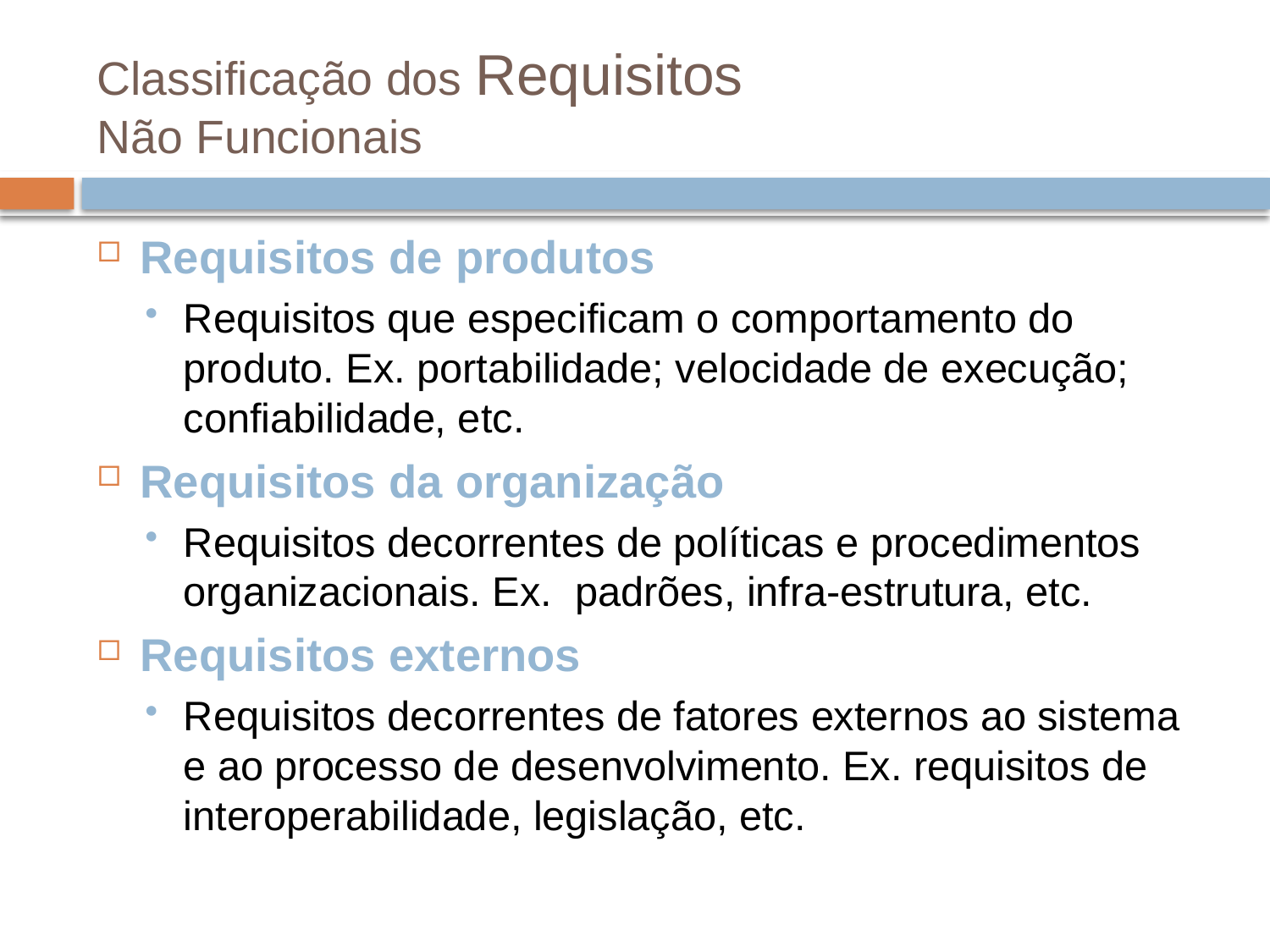

# Classificação dos Requisitos Não Funcionais
Requisitos de produtos
Requisitos que especificam o comportamento do produto. Ex. portabilidade; velocidade de execução; confiabilidade, etc.
Requisitos da organização
Requisitos decorrentes de políticas e procedimentos organizacionais. Ex.  padrões, infra-estrutura, etc.
Requisitos externos
Requisitos decorrentes de fatores externos ao sistema e ao processo de desenvolvimento. Ex. requisitos de interoperabilidade, legislação, etc.